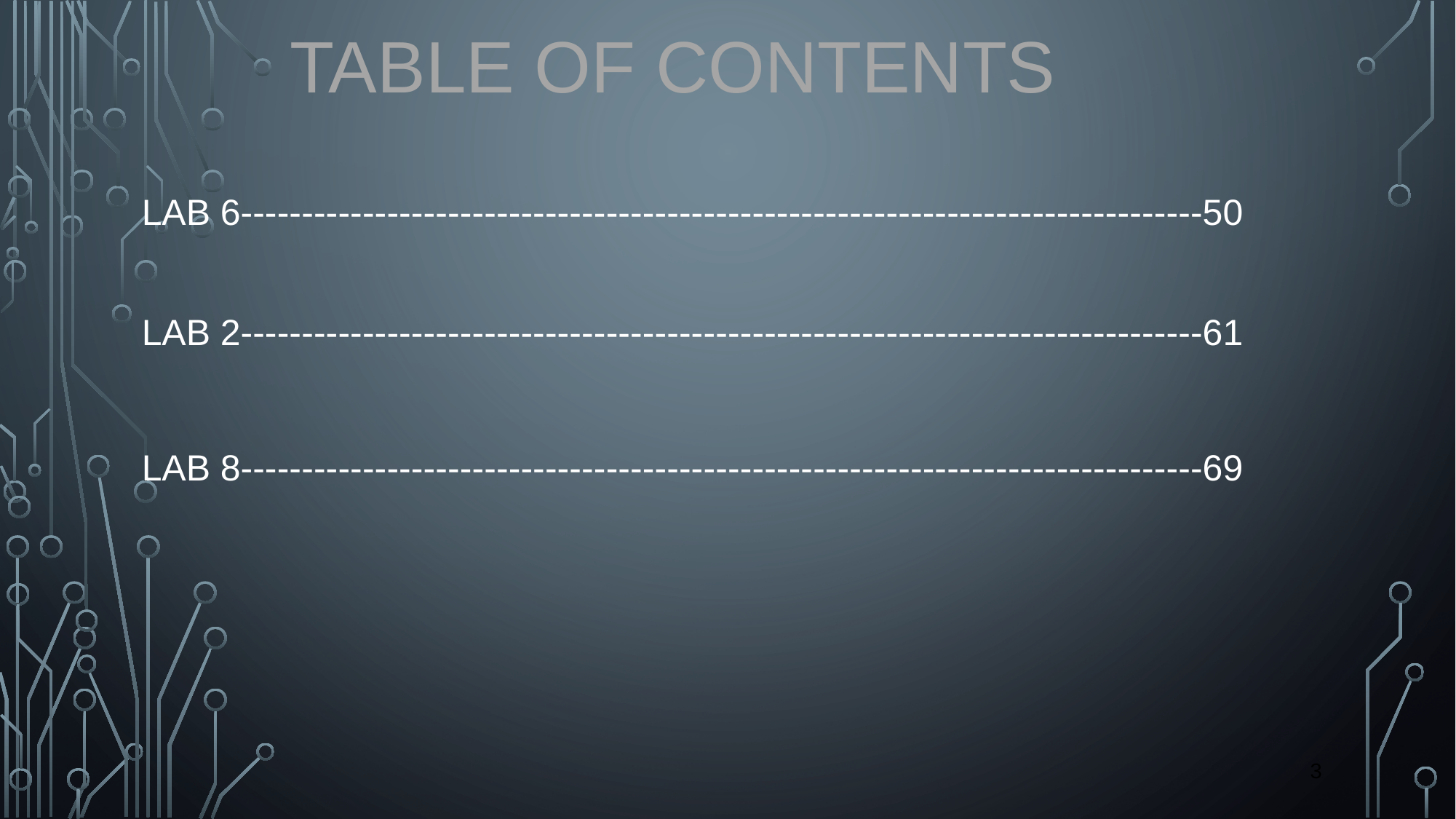

# TABLE OF CONTENTS
LAB 6-------------------------------------------------------------------------------50

LAB 2-------------------------------------------------------------------------------61

LAB 8-------------------------------------------------------------------------------69

3